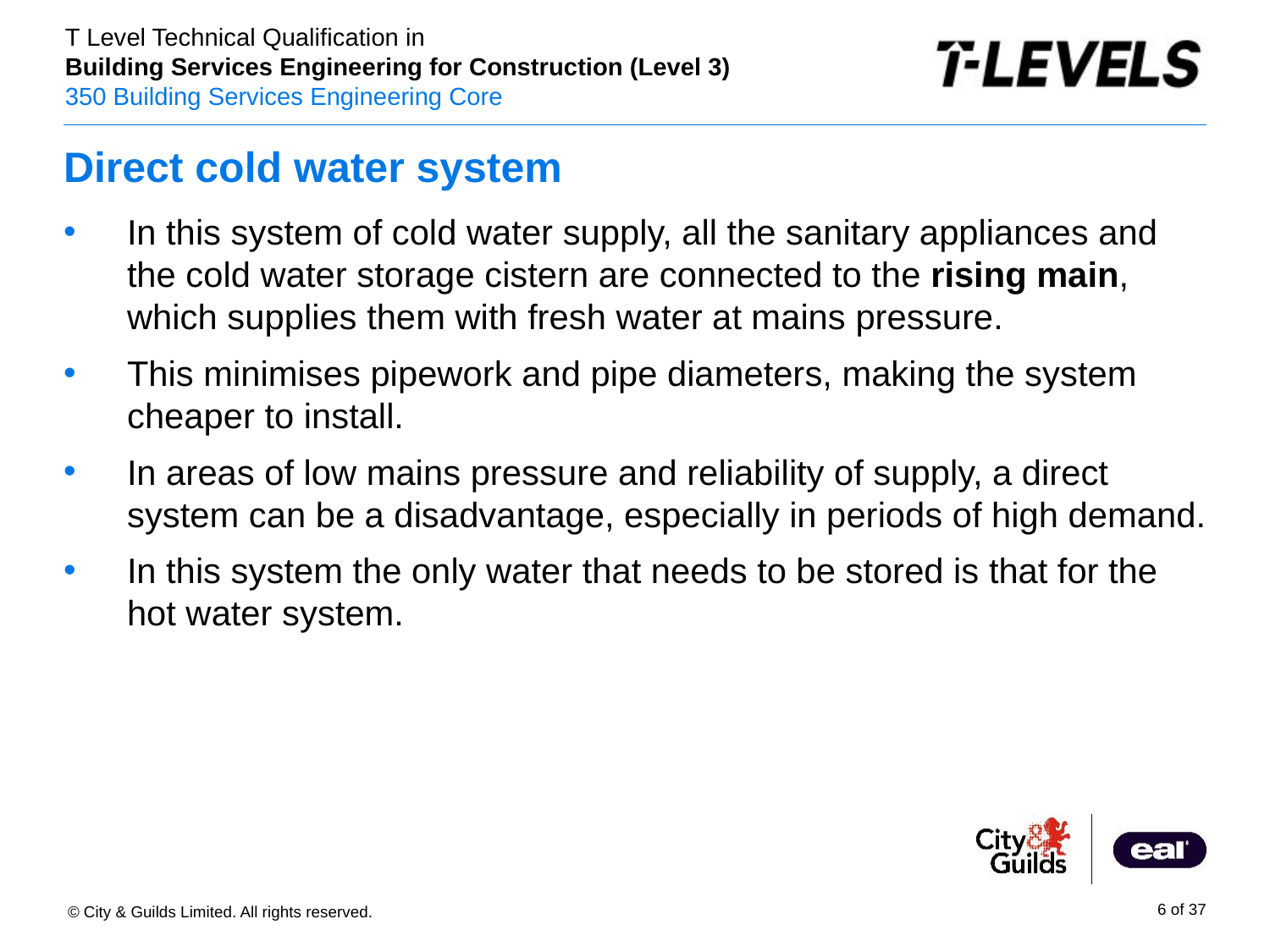

# Direct cold water system
In this system of cold water supply, all the sanitary appliances and the cold water storage cistern are connected to the rising main, which supplies them with fresh water at mains pressure.
This minimises pipework and pipe diameters, making the system cheaper to install.
In areas of low mains pressure and reliability of supply, a direct system can be a disadvantage, especially in periods of high demand.
In this system the only water that needs to be stored is that for the hot water system.